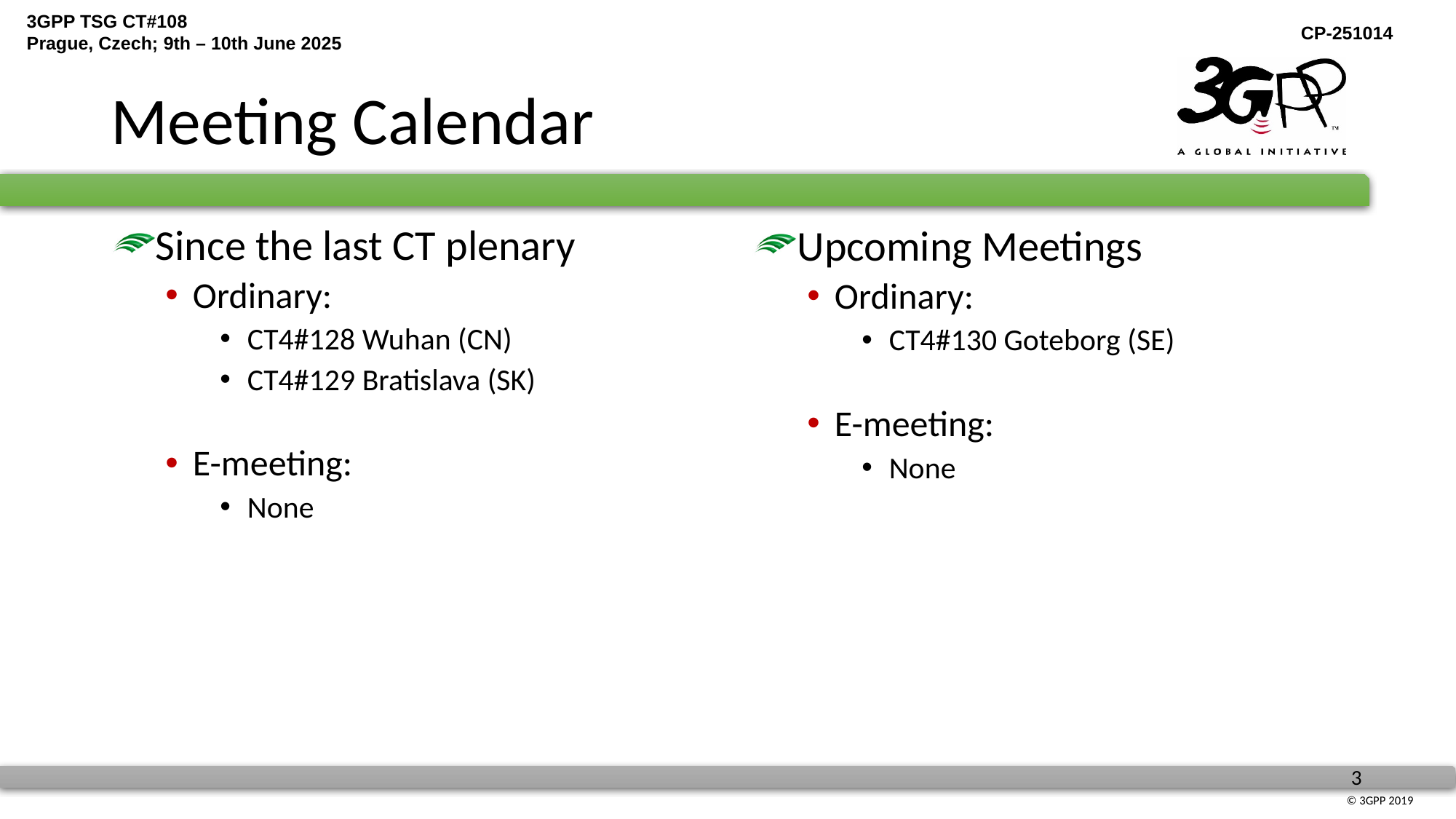

# Meeting Calendar
Since the last CT plenary
Ordinary:
CT4#128 Wuhan (CN)
CT4#129 Bratislava (SK)

E-meeting:
None

Upcoming Meetings
Ordinary:
CT4#130 Goteborg (SE)

E-meeting:
None